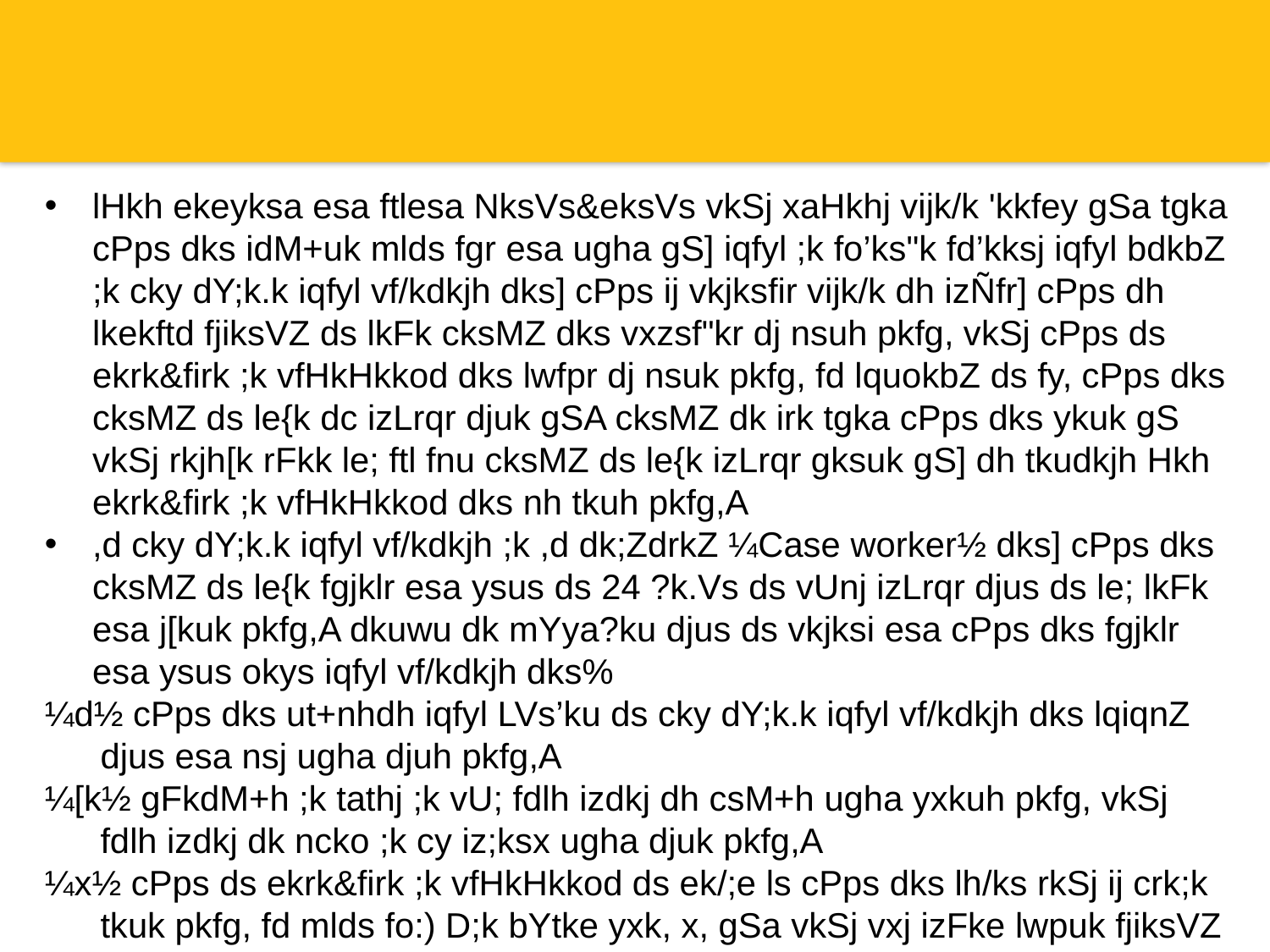

lHkh ekeyksa esa ftlesa NksVs&eksVs vkSj xaHkhj vijk/k 'kkfey gSa tgka cPps dks idM+uk mlds fgr esa ugha gS] iqfyl ;k fo’ks"k fd’kksj iqfyl bdkbZ ;k cky dY;k.k iqfyl vf/kdkjh dks] cPps ij vkjksfir vijk/k dh izÑfr] cPps dh lkekftd fjiksVZ ds lkFk cksMZ dks vxzsf"kr dj nsuh pkfg, vkSj cPps ds ekrk&firk ;k vfHkHkkod dks lwfpr dj nsuk pkfg, fd lquokbZ ds fy, cPps dks cksMZ ds le{k dc izLrqr djuk gSA cksMZ dk irk tgka cPps dks ykuk gS vkSj rkjh[k rFkk le; ftl fnu cksMZ ds le{k izLrqr gksuk gS] dh tkudkjh Hkh ekrk&firk ;k vfHkHkkod dks nh tkuh pkfg,A
,d cky dY;k.k iqfyl vf/kdkjh ;k ,d dk;ZdrkZ ¼Case worker½ dks] cPps dks cksMZ ds le{k fgjklr esa ysus ds 24 ?k.Vs ds vUnj izLrqr djus ds le; lkFk esa j[kuk pkfg,A dkuwu dk mYya?ku djus ds vkjksi esa cPps dks fgjklr esa ysus okys iqfyl vf/kdkjh dks%
¼d½ cPps dks ut+nhdh iqfyl LVs’ku ds cky dY;k.k iqfyl vf/kdkjh dks lqiqnZ djus esa nsj ugha djuh pkfg,A
¼[k½ gFkdM+h ;k tathj ;k vU; fdlh izdkj dh csM+h ugha yxkuh pkfg, vkSj fdlh izdkj dk ncko ;k cy iz;ksx ugha djuk pkfg,A
¼x½ cPps ds ekrk&firk ;k vfHkHkkod ds ek/;e ls cPps dks lh/ks rkSj ij crk;k tkuk pkfg, fd mlds fo:) D;k bYtke yxk, x, gSa vkSj vxj izFke lwpuk fjiksVZ ntZ dh xbZ gS rks mldh ,d izfrfyfi cPps dks nh tkuh pkfg, ;k iqfyl fjiksVZ dh ,d izfr ekrk&firk ;k vfHkHkkod dks nh tkuh pkfg,A